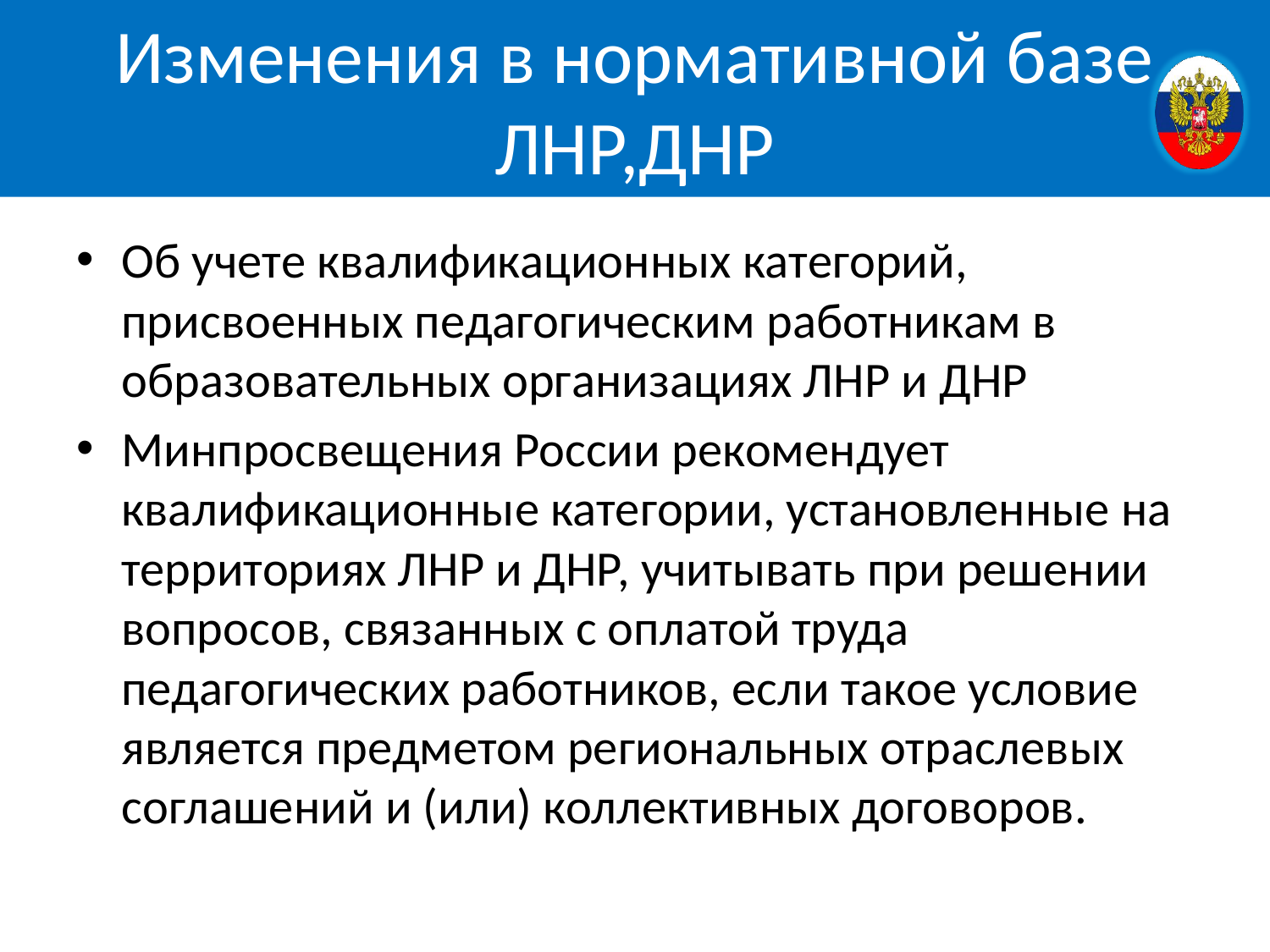

# Изменения в нормативной базе ЛНР,ДНР

Об учете квалификационных категорий, присвоенных педагогическим работникам в образовательных организациях ЛНР и ДНР
Минпросвещения России рекомендует квалификационные категории, установленные на территориях ЛНР и ДНР, учитывать при решении вопросов, связанных с оплатой труда педагогических работников, если такое условие является предметом региональных отраслевых соглашений и (или) коллективных договоров.